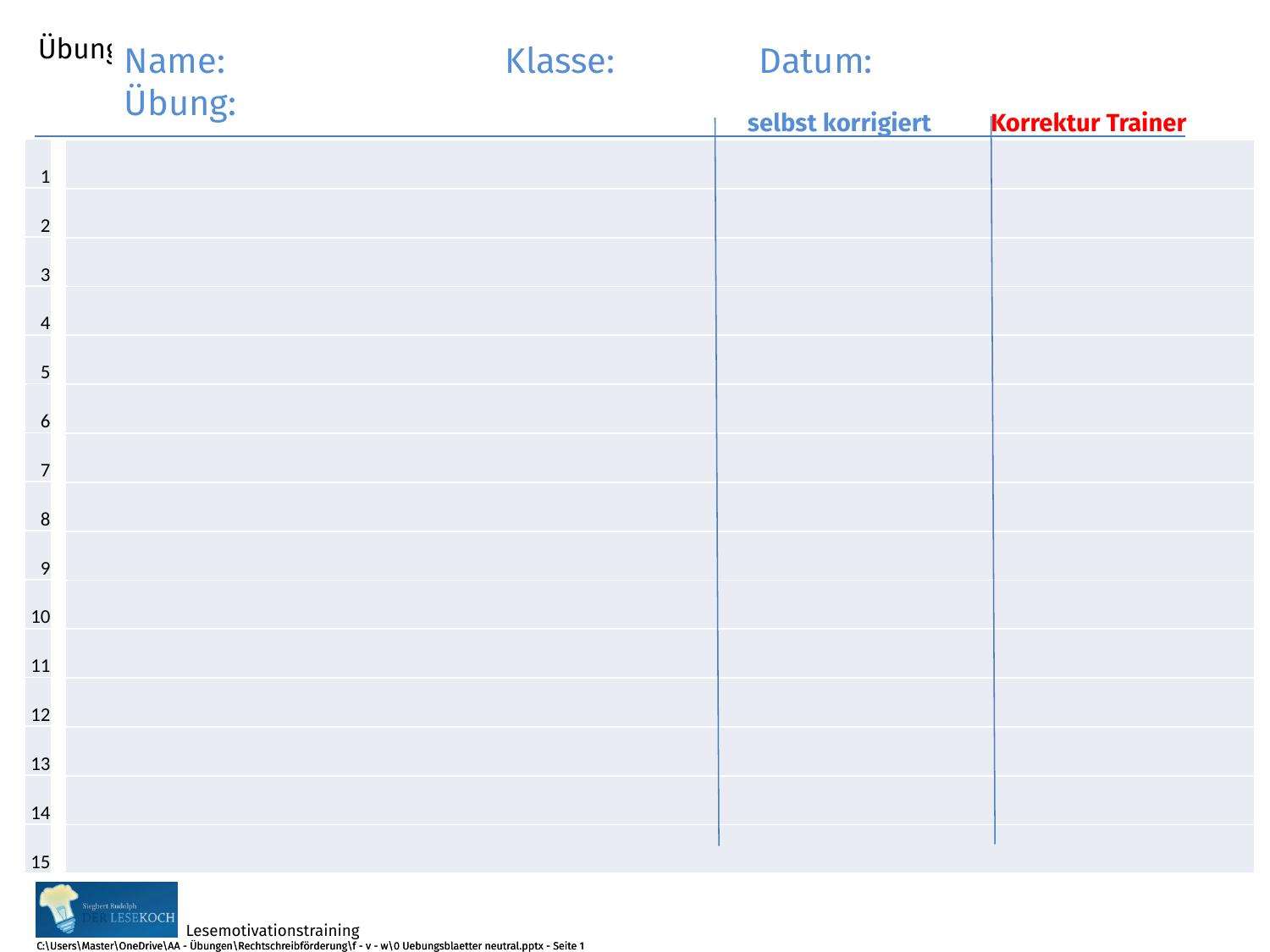

Name:                		Klasse:		Datum:
Übung:

selbst korrigiert          Korrektur Trainer
| 1 |
| --- |
| 2 |
| 3 |
| 4 |
| 5 |
| 6 |
| 7 |
| 8 |
| 9 |
| 10 |
| 11 |
| 12 |
| 13 |
| 14 |
| 15 |
|  |
| --- |
|  |
|  |
|  |
|  |
|  |
|  |
|  |
|  |
|  |
|  |
|  |
|  |
|  |
|  |
C:\Users\Master\OneDrive\AA - Übungen\Rechtschreibförderung\f - v - w\0 Uebungsblaetter neutral.pptx - Seite 1
C:\Users\Master\OneDrive\AA - Übungen\Rechtschreibförderung\f - v - w\0 Uebungsblaetter neutral.pptx - Seite 1